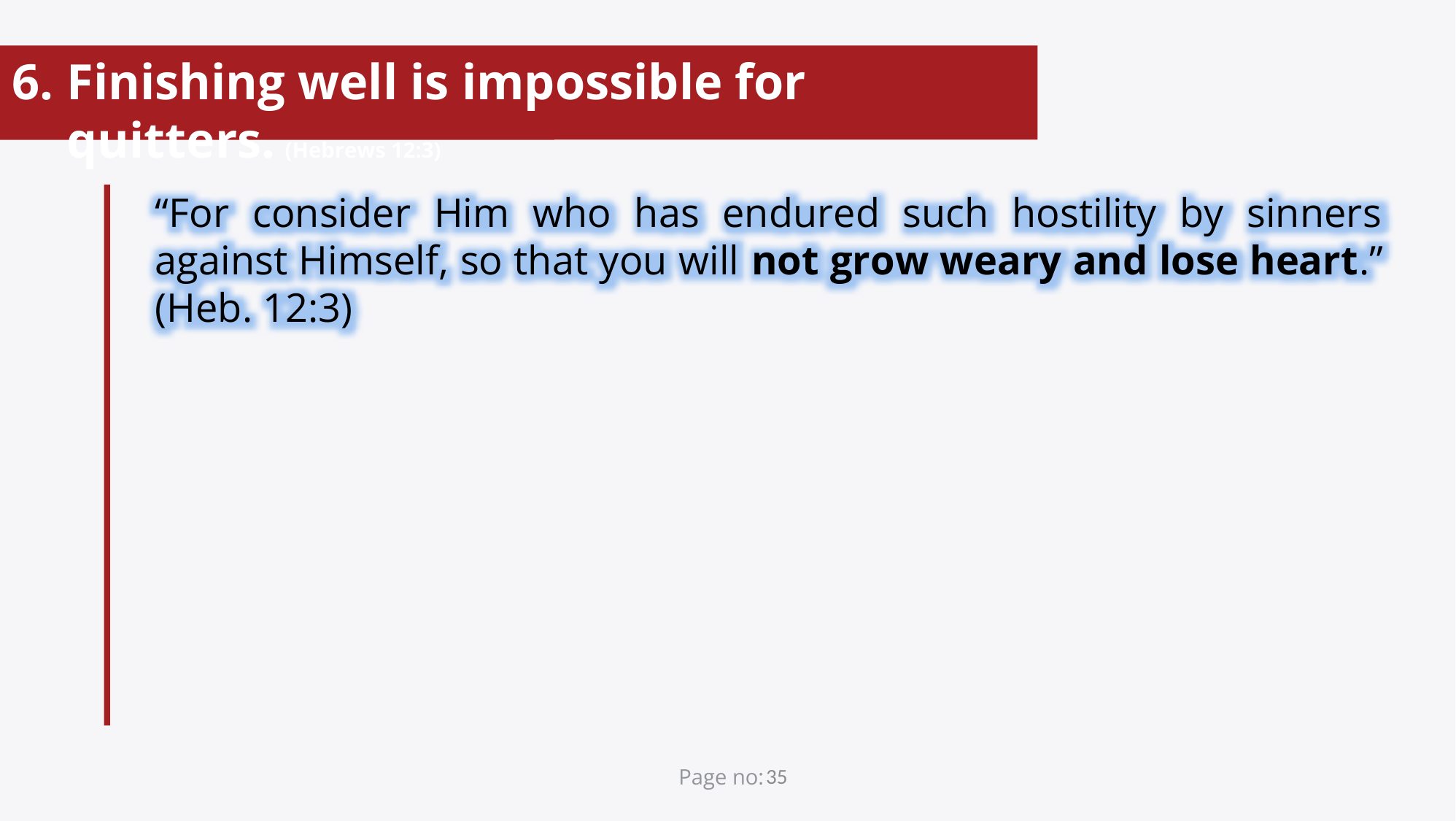

Finishing well is impossible for quitters. (Hebrews 12:3)

“For consider Him who has endured such hostility by sinners against Himself, so that you will not grow weary and lose heart.” (Heb. 12:3)